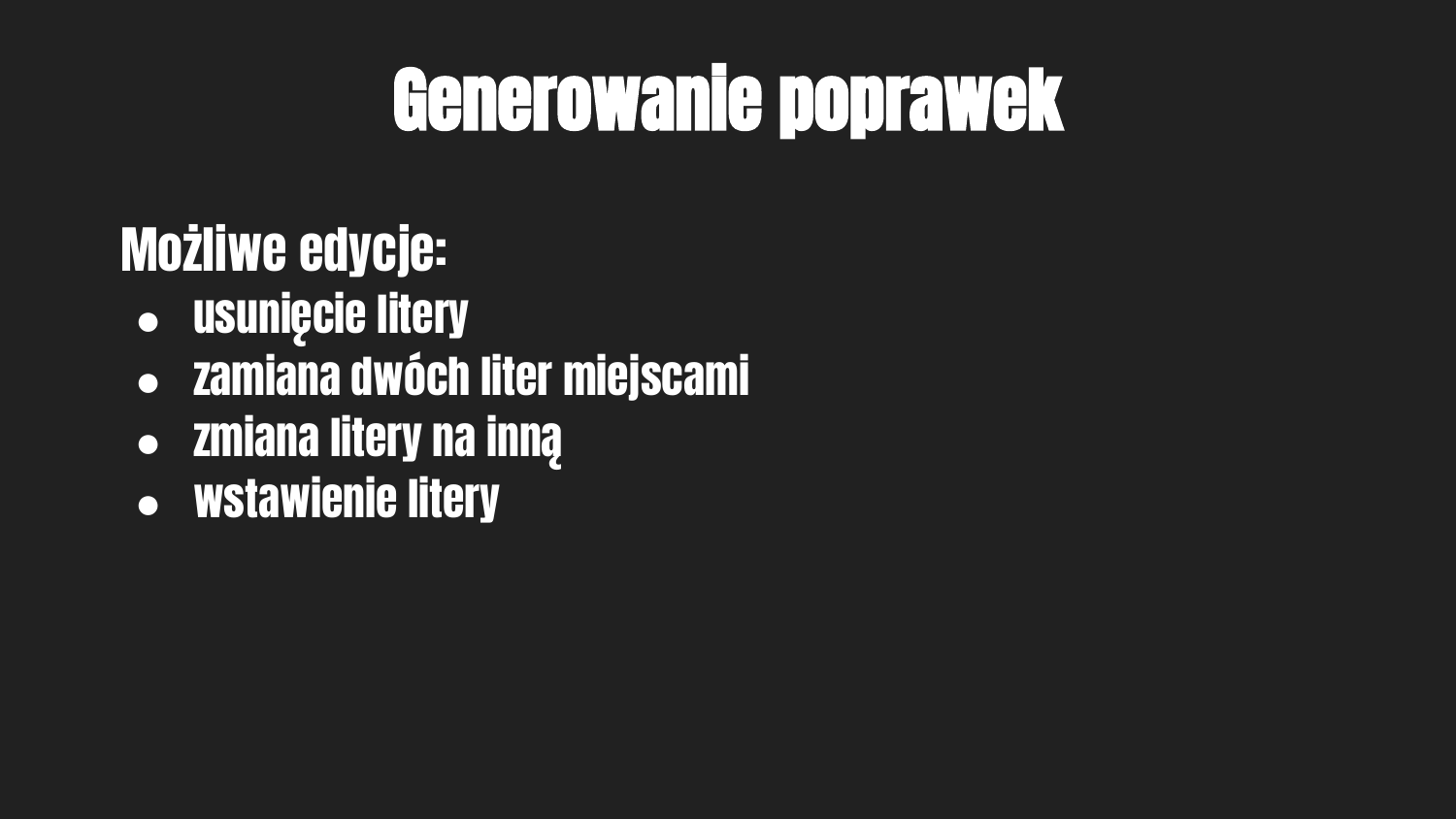

Generowanie poprawek
Możliwe edycje:
usunięcie litery
zamiana dwóch liter miejscami
zmiana litery na inną
wstawienie litery